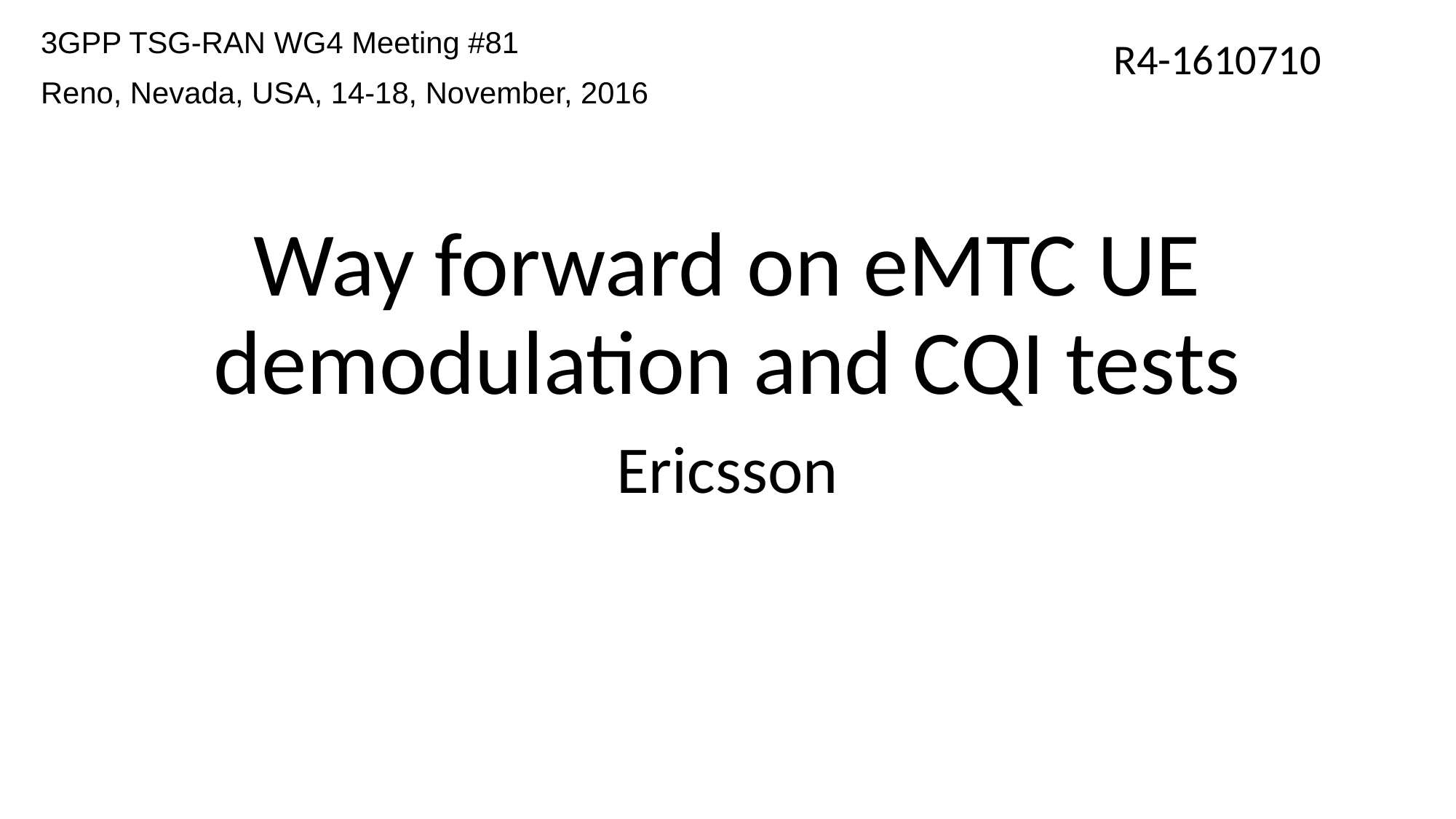

3GPP TSG-RAN WG4 Meeting #81
Reno, Nevada, USA, 14-18, November, 2016
R4-1610710
# Way forward on eMTC UE demodulation and CQI tests
Ericsson